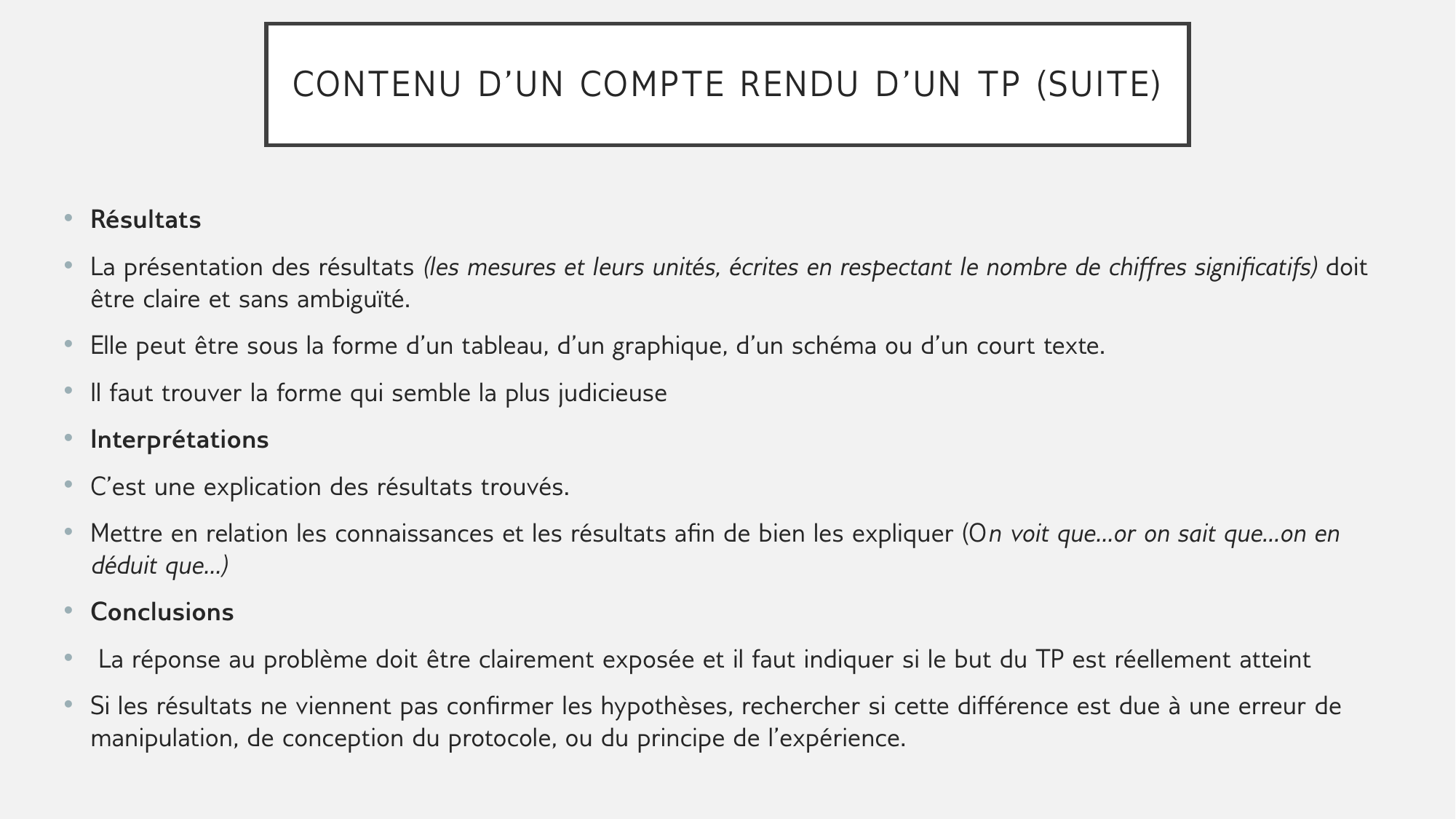

# Contenu d’un compte rendu d’un TP (suite)
Résultats
La présentation des résultats (les mesures et leurs unités, écrites en respectant le nombre de chiffres significatifs) doit être claire et sans ambiguïté.
Elle peut être sous la forme d’un tableau, d’un graphique, d’un schéma ou d’un court texte.
Il faut trouver la forme qui semble la plus judicieuse
Interprétations
C’est une explication des résultats trouvés.
Mettre en relation les connaissances et les résultats afin de bien les expliquer (On voit que…or on sait que…on en déduit que…)
Conclusions
 La réponse au problème doit être clairement exposée et il faut indiquer si le but du TP est réellement atteint
Si les résultats ne viennent pas confirmer les hypothèses, rechercher si cette différence est due à une erreur de manipulation, de conception du protocole, ou du principe de l’expérience.